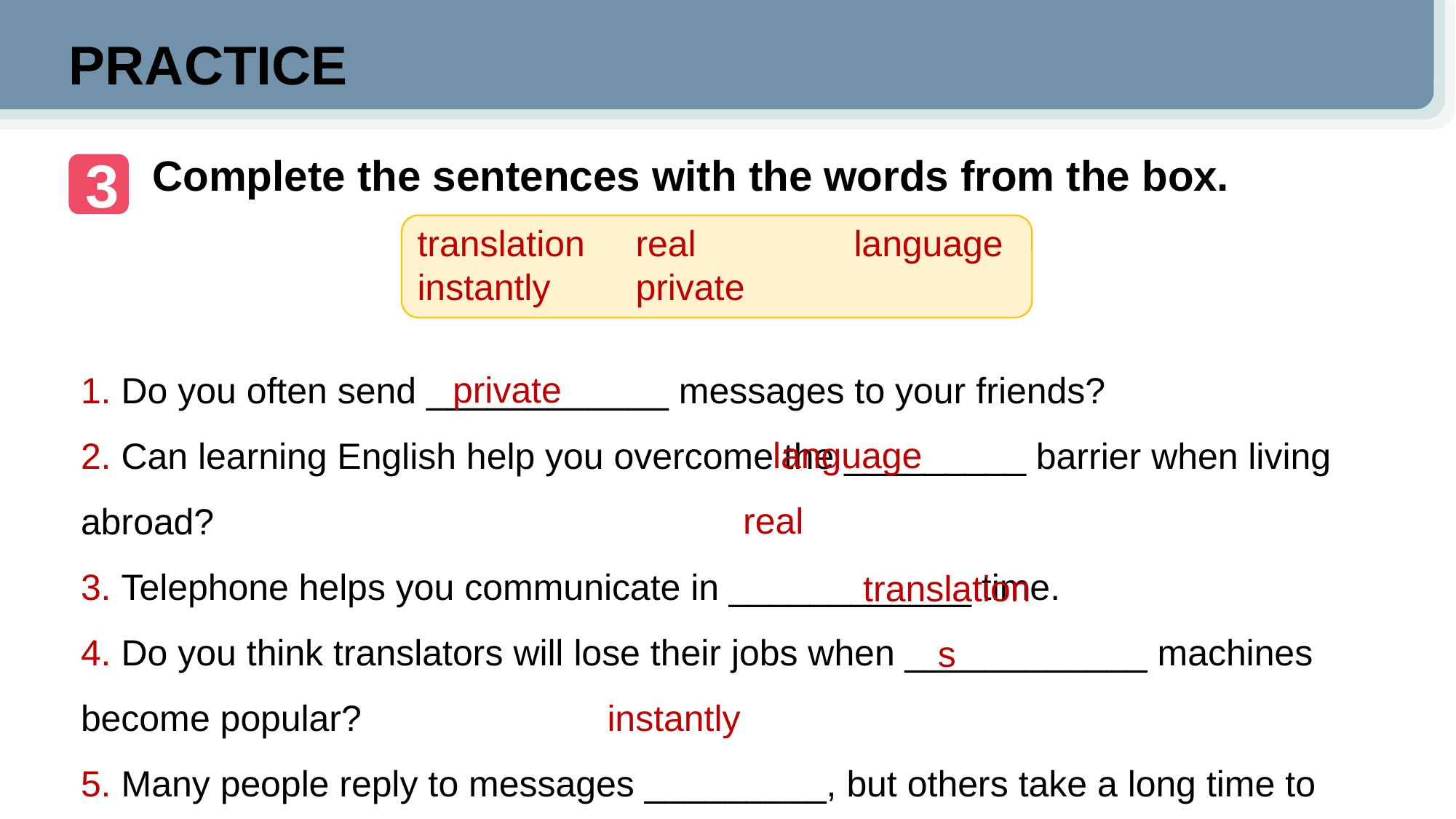

PRACTICE
3
Complete the sentences with the words from the box.

translation 	real 		language
instantly 	private
private
 Do you often send ____________ messages to your friends?
 Can learning English help you overcome the _________ barrier when living abroad?
 Telephone helps you communicate in ____________ time.
 Do you think translators will lose their jobs when ____________ machines become popular?
 Many people reply to messages _________, but others take a long time to respond.
language
real
translations
instantly